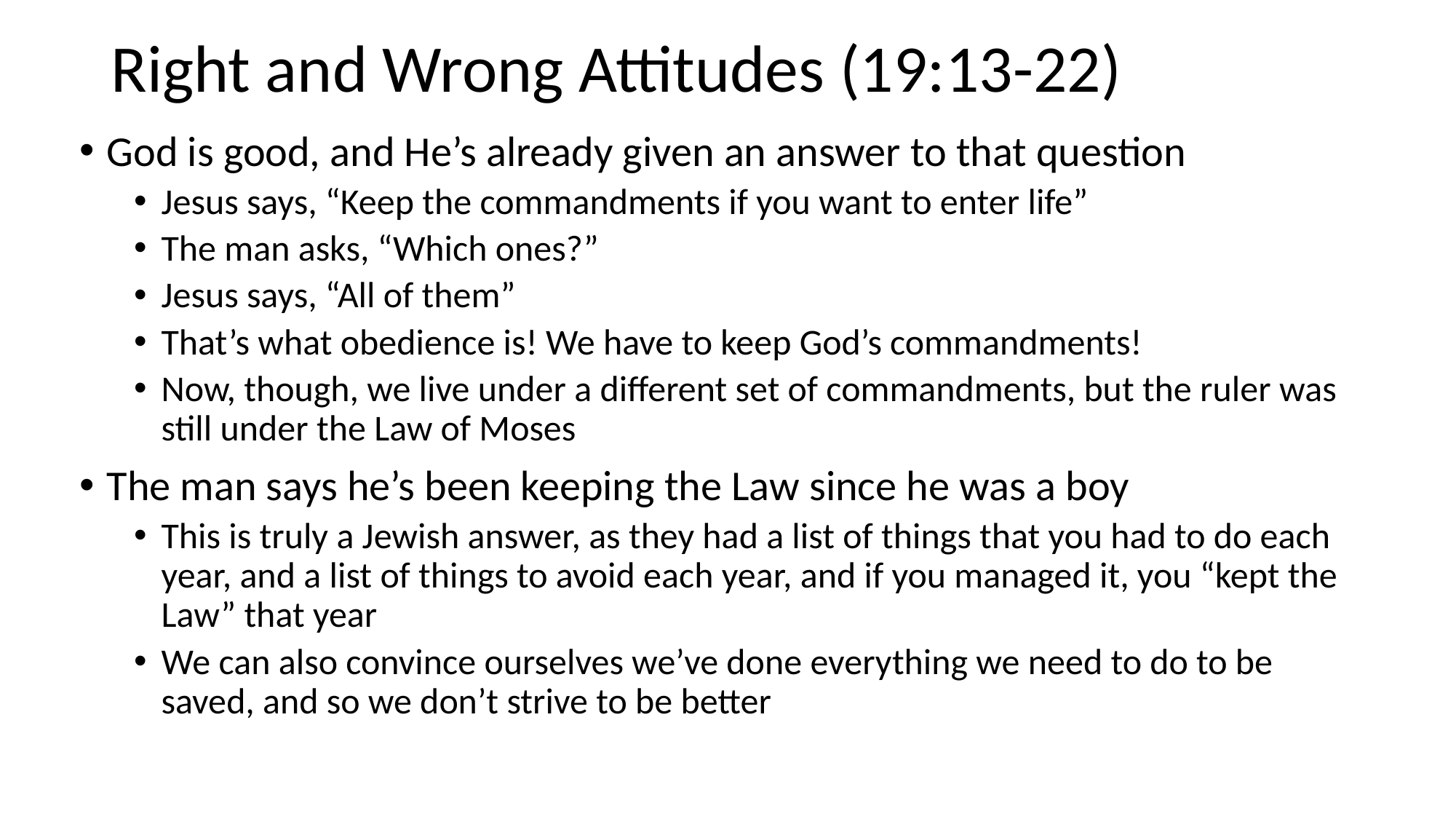

# Right and Wrong Attitudes (19:13-22)
God is good, and He’s already given an answer to that question
Jesus says, “Keep the commandments if you want to enter life”
The man asks, “Which ones?”
Jesus says, “All of them”
That’s what obedience is! We have to keep God’s commandments!
Now, though, we live under a different set of commandments, but the ruler was still under the Law of Moses
The man says he’s been keeping the Law since he was a boy
This is truly a Jewish answer, as they had a list of things that you had to do each year, and a list of things to avoid each year, and if you managed it, you “kept the Law” that year
We can also convince ourselves we’ve done everything we need to do to be saved, and so we don’t strive to be better